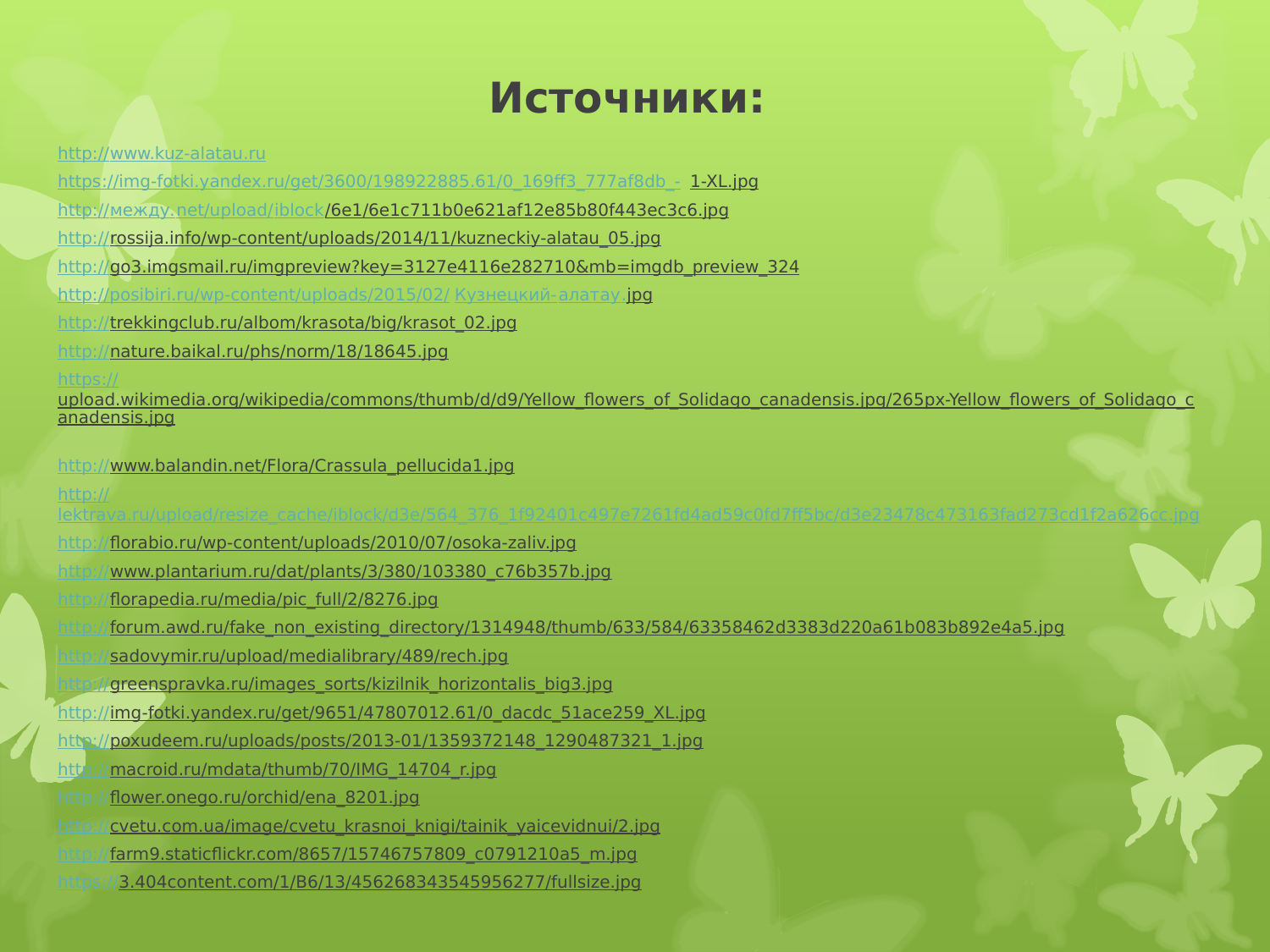

# Источники:
http://www.kuz-alatau.ru
https://img-fotki.yandex.ru/get/3600/198922885.61/0_169ff3_777af8db_-1-XL.jpg
http://между.net/upload/iblock/6e1/6e1c711b0e621af12e85b80f443ec3c6.jpg
http://rossija.info/wp-content/uploads/2014/11/kuzneckiy-alatau_05.jpg
http://go3.imgsmail.ru/imgpreview?key=3127e4116e282710&mb=imgdb_preview_324
http://posibiri.ru/wp-content/uploads/2015/02/Кузнецкий-алатау.jpg
http://trekkingclub.ru/albom/krasota/big/krasot_02.jpg
http://nature.baikal.ru/phs/norm/18/18645.jpg
https://upload.wikimedia.org/wikipedia/commons/thumb/d/d9/Yellow_flowers_of_Solidago_canadensis.jpg/265px-Yellow_flowers_of_Solidago_canadensis.jpg
http://www.balandin.net/Flora/Crassula_pellucida1.jpg
http://lektrava.ru/upload/resize_cache/iblock/d3e/564_376_1f92401c497e7261fd4ad59c0fd7ff5bc/d3e23478c473163fad273cd1f2a626cc.jpg
http://florabio.ru/wp-content/uploads/2010/07/osoka-zaliv.jpg
http://www.plantarium.ru/dat/plants/3/380/103380_c76b357b.jpg
http://florapedia.ru/media/pic_full/2/8276.jpg
http://forum.awd.ru/fake_non_existing_directory/1314948/thumb/633/584/63358462d3383d220a61b083b892e4a5.jpg
http://sadovymir.ru/upload/medialibrary/489/rech.jpg
http://greenspravka.ru/images_sorts/kizilnik_horizontalis_big3.jpg
http://img-fotki.yandex.ru/get/9651/47807012.61/0_dacdc_51ace259_XL.jpg
http://poxudeem.ru/uploads/posts/2013-01/1359372148_1290487321_1.jpg
http://macroid.ru/mdata/thumb/70/IMG_14704_r.jpg
http://flower.onego.ru/orchid/ena_8201.jpg
http://cvetu.com.ua/image/cvetu_krasnoi_knigi/tainik_yaicevidnui/2.jpg
http://farm9.staticflickr.com/8657/15746757809_c0791210a5_m.jpg
https://3.404content.com/1/B6/13/456268343545956277/fullsize.jpg